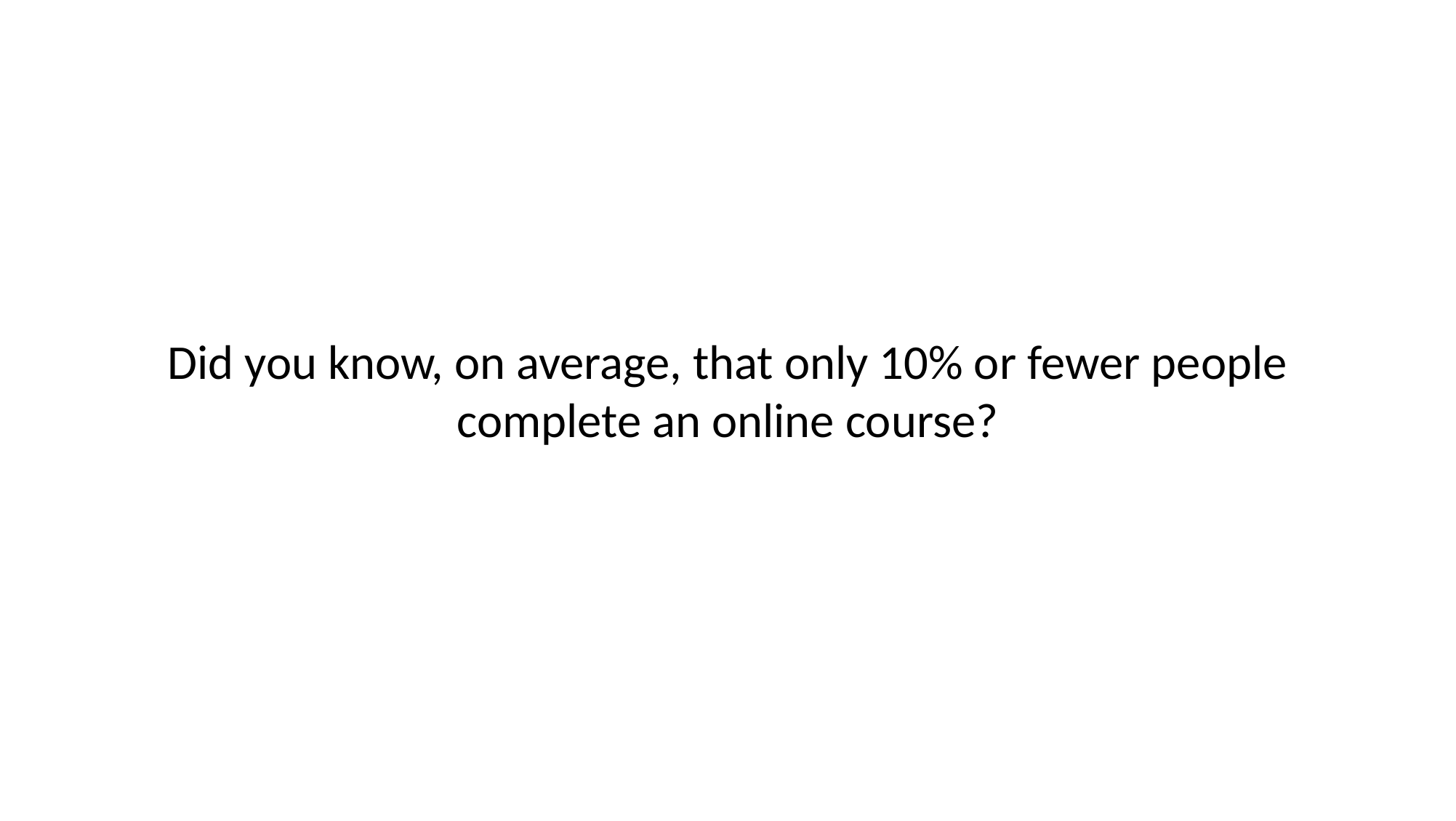

# Did you know, on average, that only 10% or fewer people complete an online course?